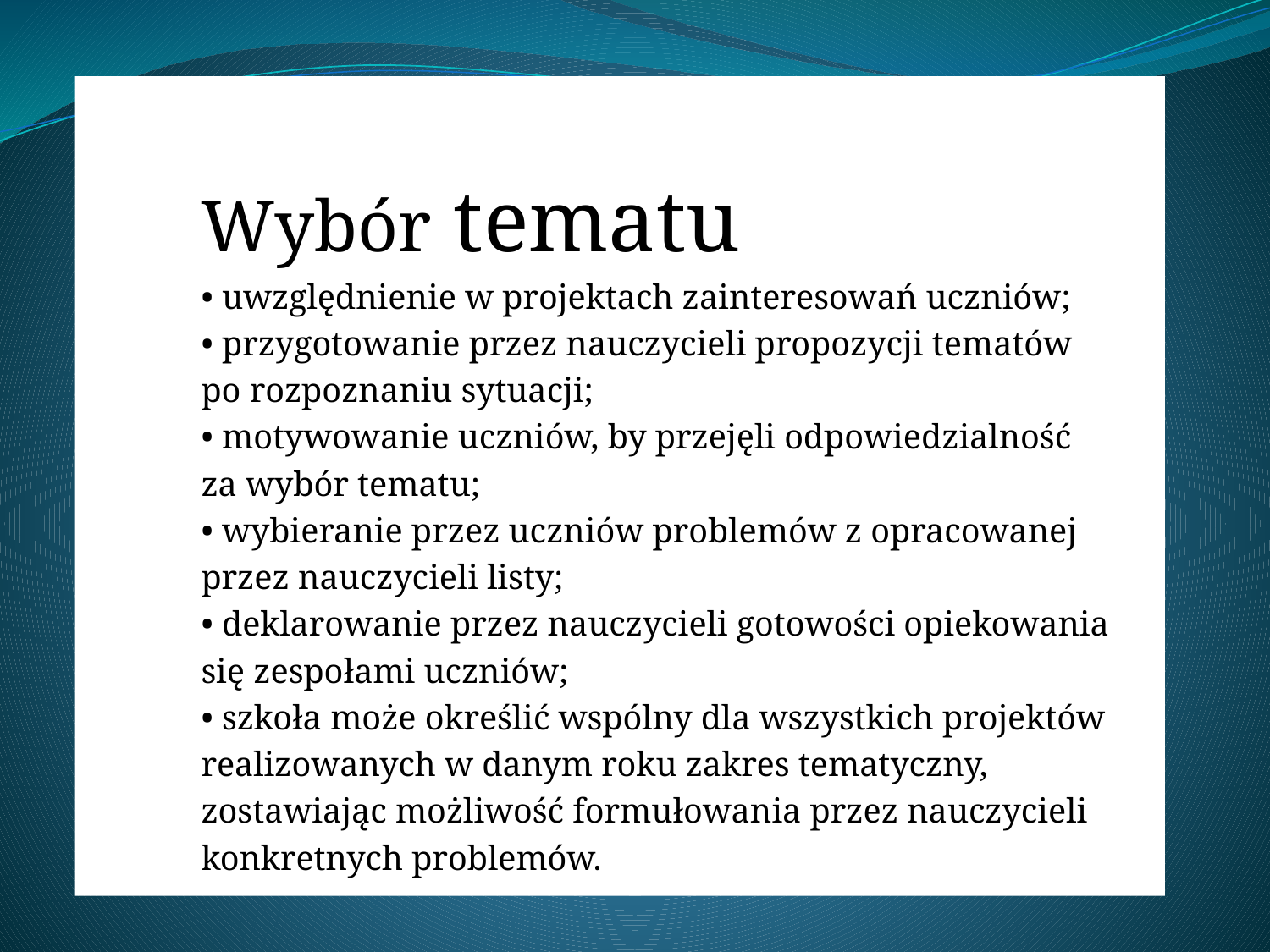

Wybór tematu
• uwzględnienie w projektach zainteresowań uczniów;
• przygotowanie przez nauczycieli propozycji tematów
po rozpoznaniu sytuacji;
• motywowanie uczniów, by przejęli odpowiedzialność
za wybór tematu;
• wybieranie przez uczniów problemów z opracowanej
przez nauczycieli listy;
• deklarowanie przez nauczycieli gotowości opiekowania
się zespołami uczniów;
• szkoła może określić wspólny dla wszystkich projektów
realizowanych w danym roku zakres tematyczny,
zostawiając możliwość formułowania przez nauczycieli
konkretnych problemów.